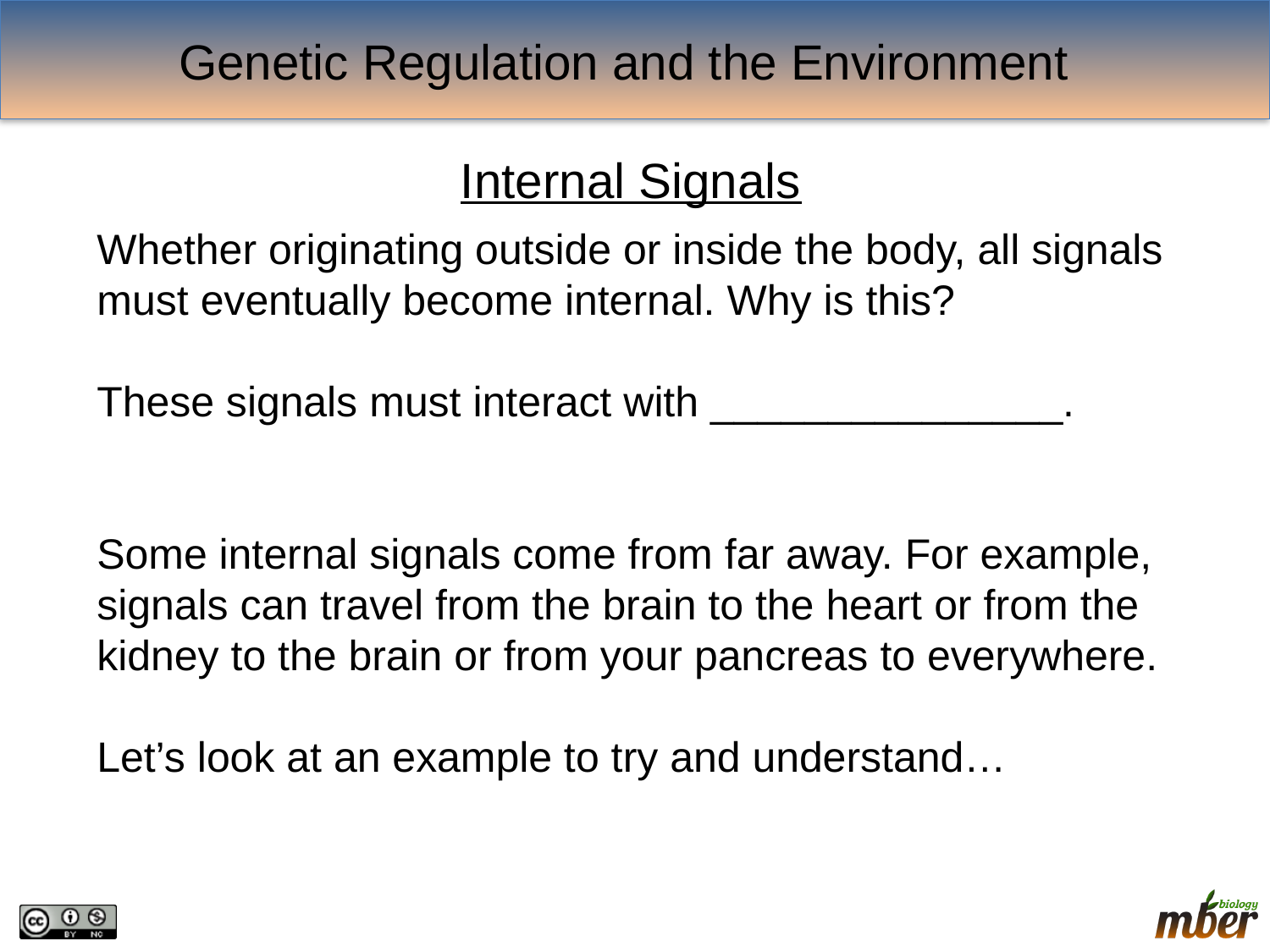

Genetic Regulation and the Environment
Internal Signals
Whether originating outside or inside the body, all signals must eventually become internal. Why is this?

These signals must interact with _______________.

Some internal signals come from far away. For example, signals can travel from the brain to the heart or from the kidney to the brain or from your pancreas to everywhere.

Let’s look at an example to try and understand…